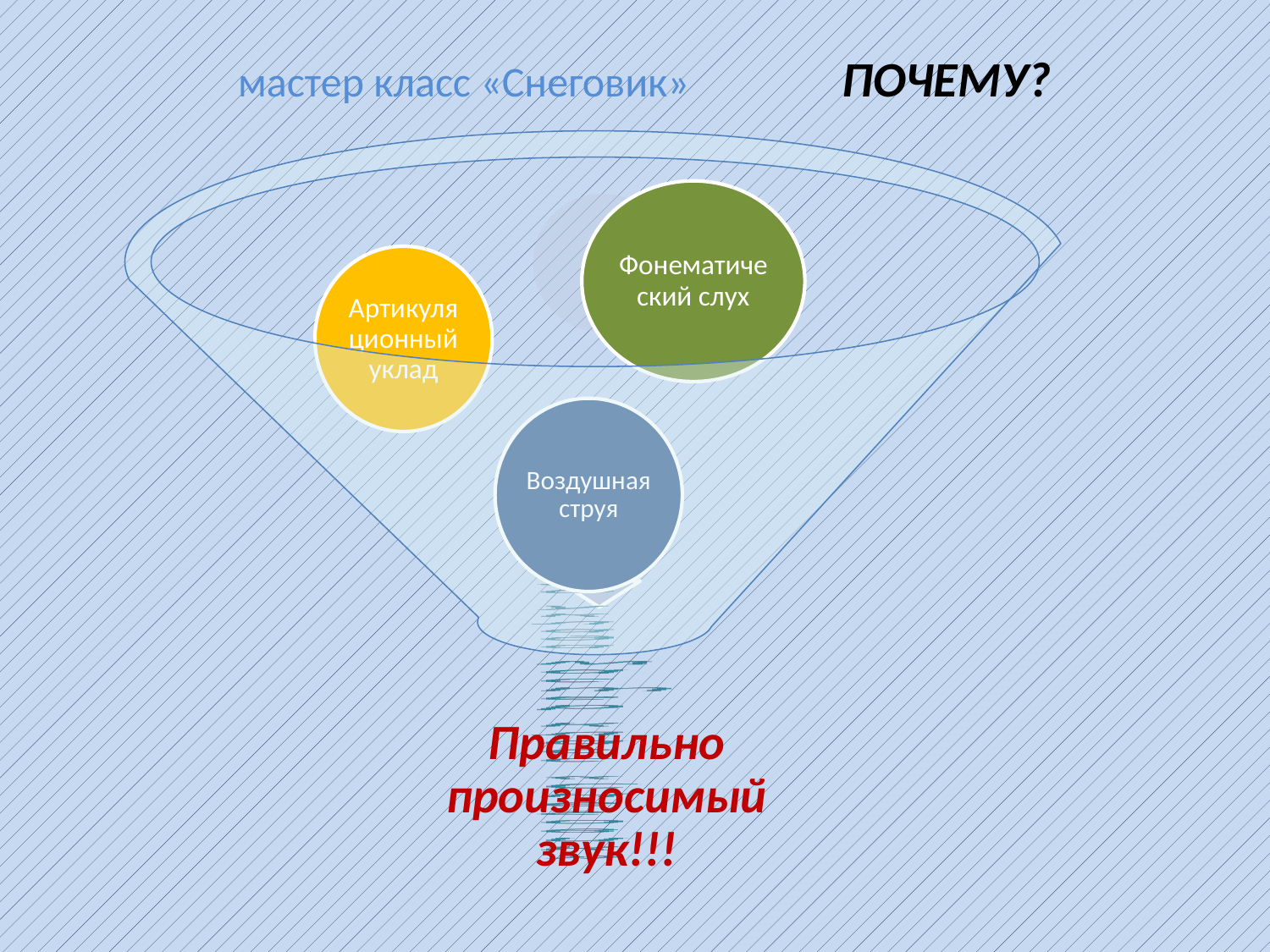

# мастер класс «Снеговик»                ПОЧЕМУ?

Правильно произносимый звук!!!
Воздушная струя
Артикуляционный уклад
Фонематический слух